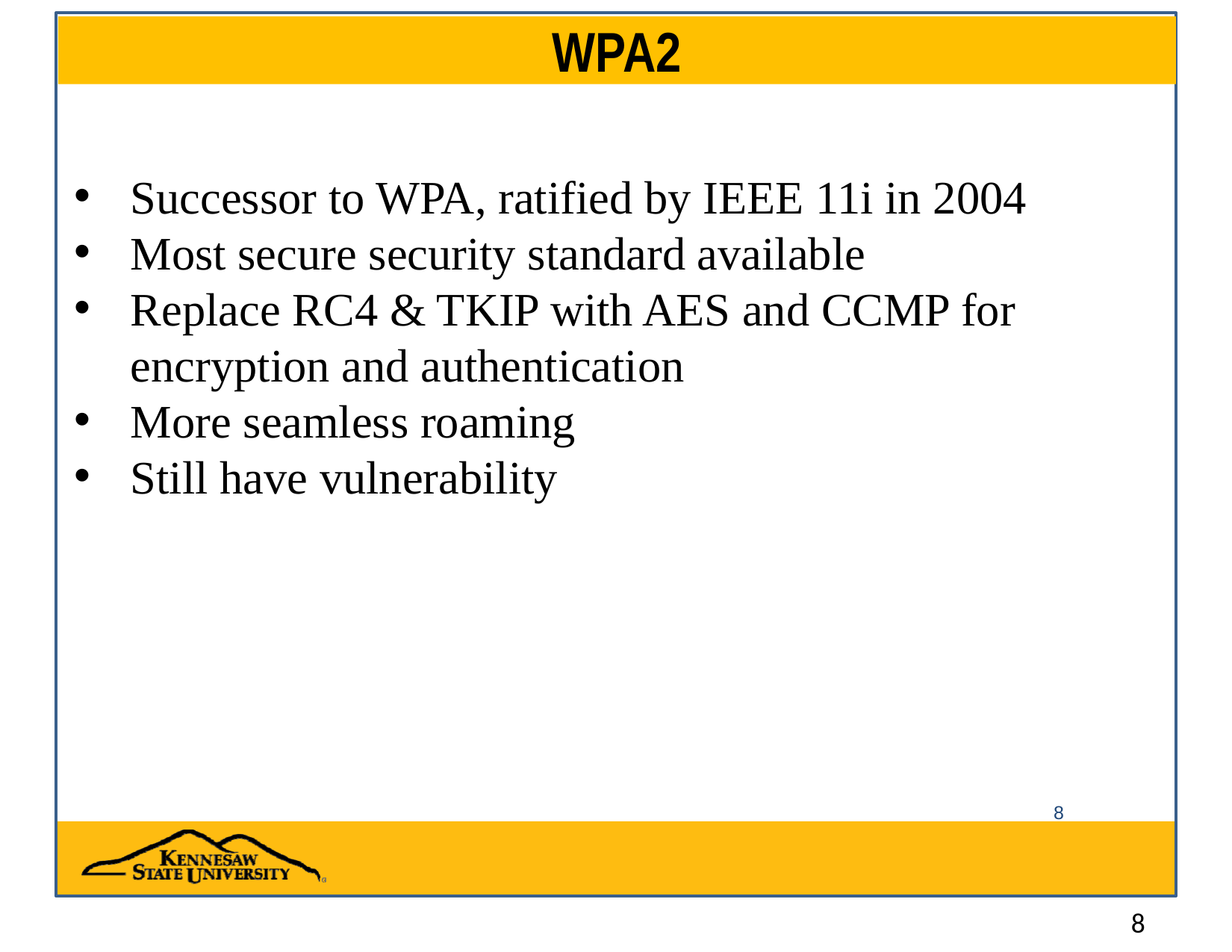

# WPA2
Successor to WPA, ratified by IEEE 11i in 2004
Most secure security standard available
Replace RC4 & TKIP with AES and CCMP for encryption and authentication
More seamless roaming
Still have vulnerability

8